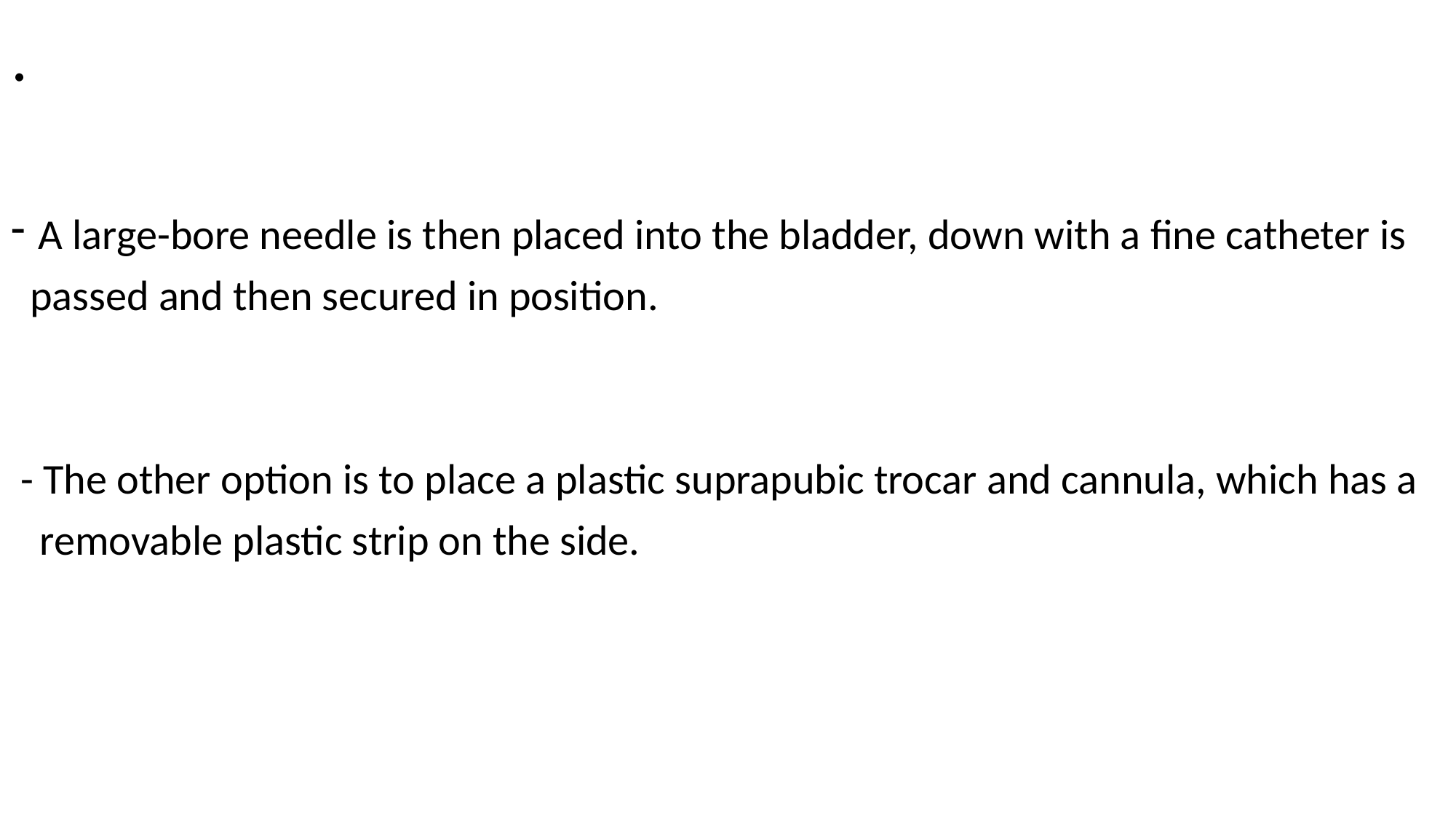

# .

A large-bore needle is then placed into the bladder, down with a fine catheter is
  passed and then secured in position.

 - The other option is to place a plastic suprapubic trocar and cannula, which has a
   removable plastic strip on the side.